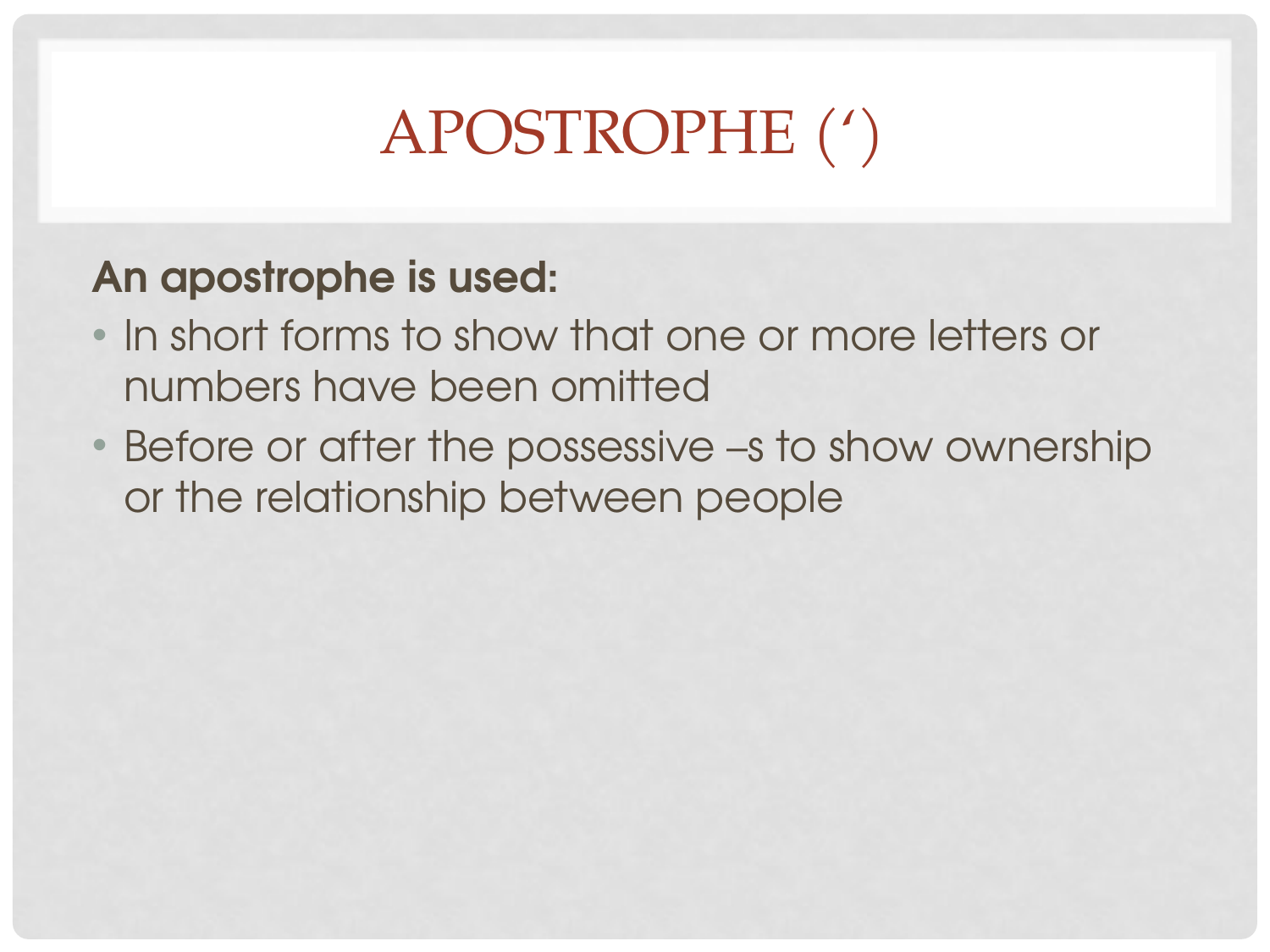

# Apostrophe (‘)
An apostrophe is used:
In short forms to show that one or more letters or numbers have been omitted
Before or after the possessive –s to show ownership or the relationship between people